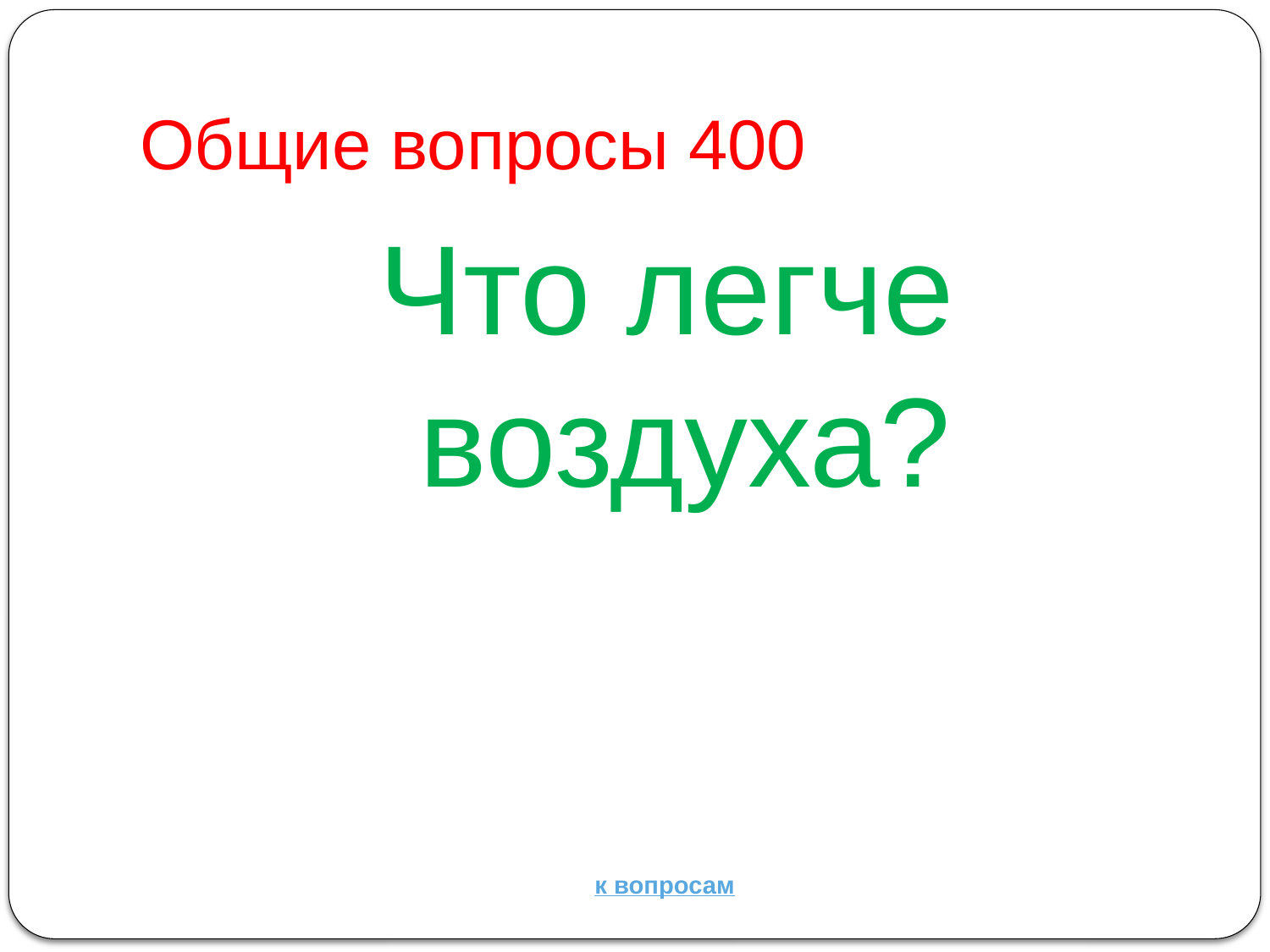

# Общие вопросы 400
Что легче воздуха?
к вопросам